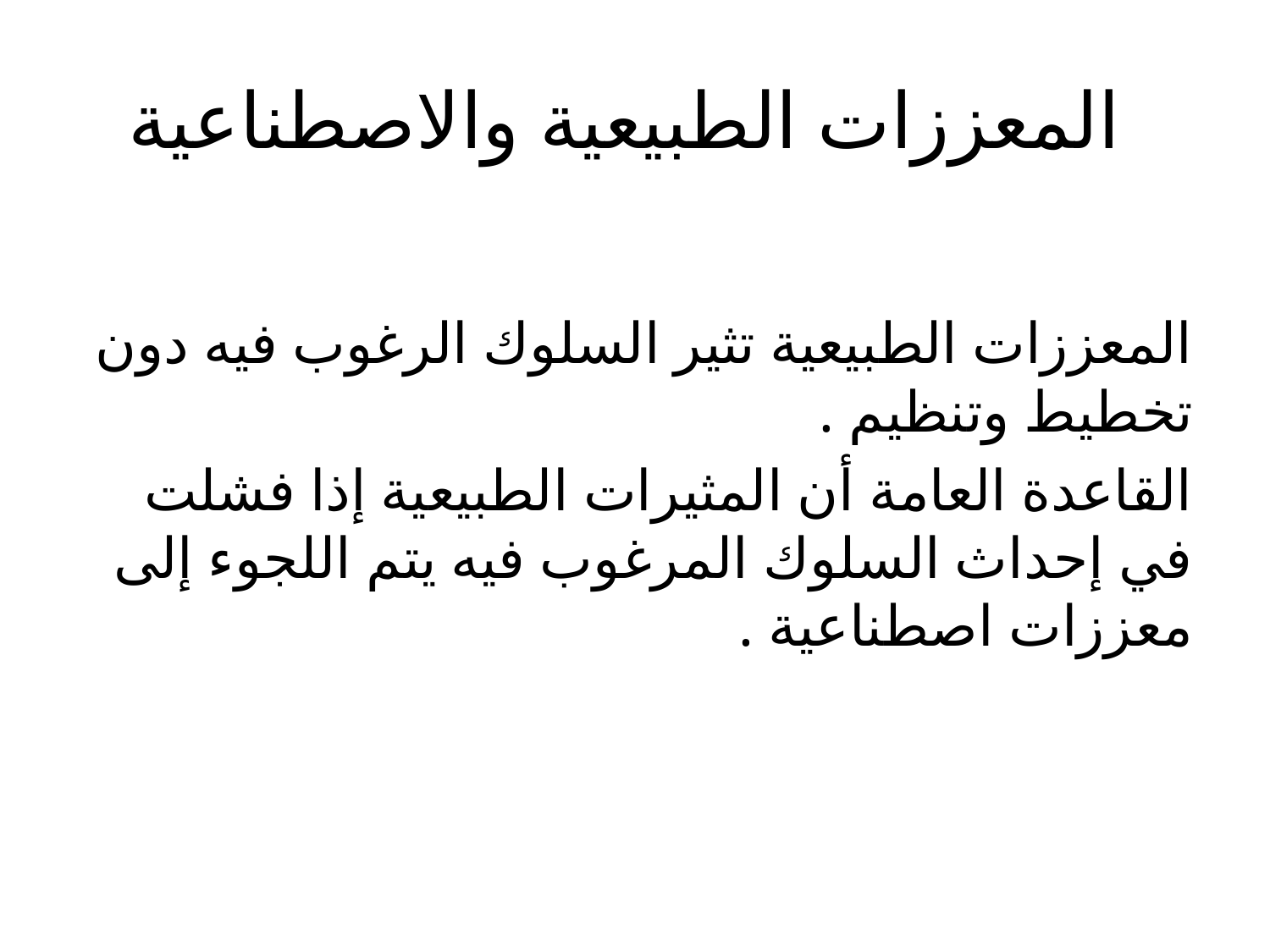

# المعززات الطبيعية والاصطناعية

المعززات الطبيعية تثير السلوك الرغوب فيه دون تخطيط وتنظيم .
القاعدة العامة أن المثيرات الطبيعية إذا فشلت في إحداث السلوك المرغوب فيه يتم اللجوء إلى معززات اصطناعية .